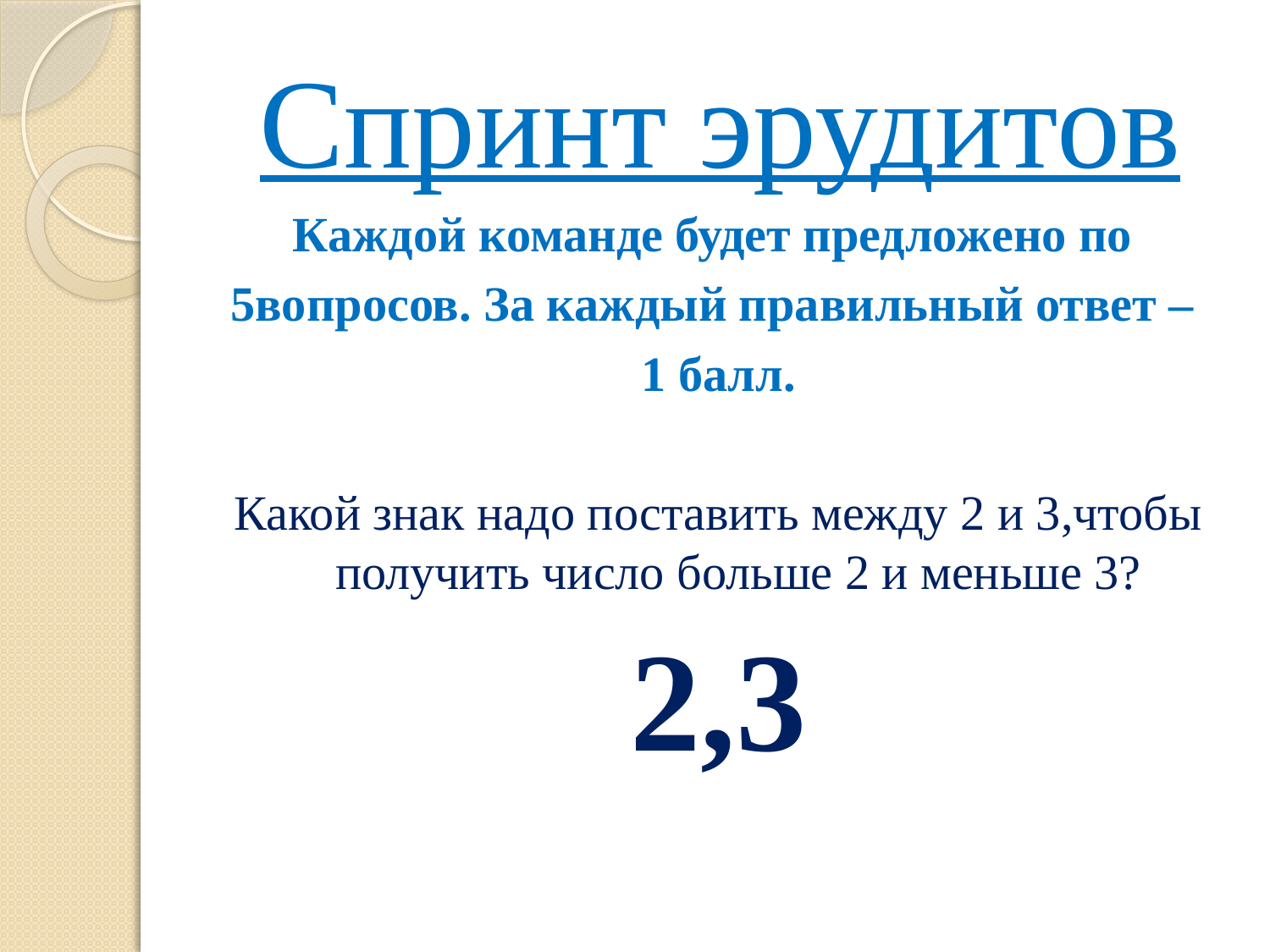

# Спринт эрудитов
Каждой команде будет предложено по
5вопросов. За каждый правильный ответ –
1 балл.

Какой знак надо поставить между 2 и 3,чтобы получить число больше 2 и меньше 3?
2,3